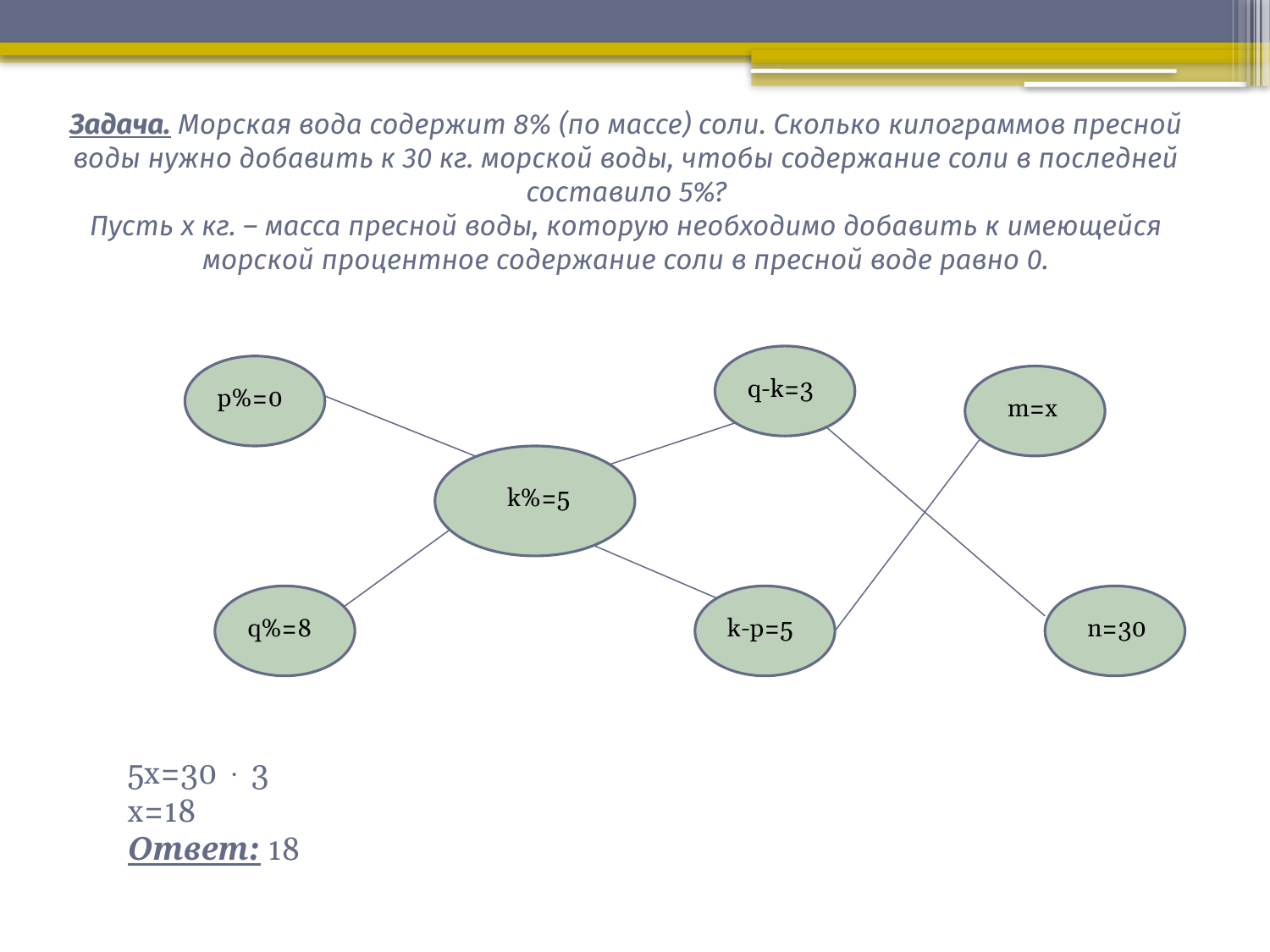

# Задача. Морская вода содержит 8% (по массе) соли. Сколько килограммов пресной воды нужно добавить к 30 кг. морской воды, чтобы содержание соли в последней составило 5%? Пусть x кг. – масса пресной воды, которую необходимо добавить к имеющейся морской процентное содержание соли в пресной воде равно 0.

q-k=3
p%=0

k%=5

q%=8
k-p=5

m=x

n=30
5x=30 ⋅ 3
x=18
Ответ: 18